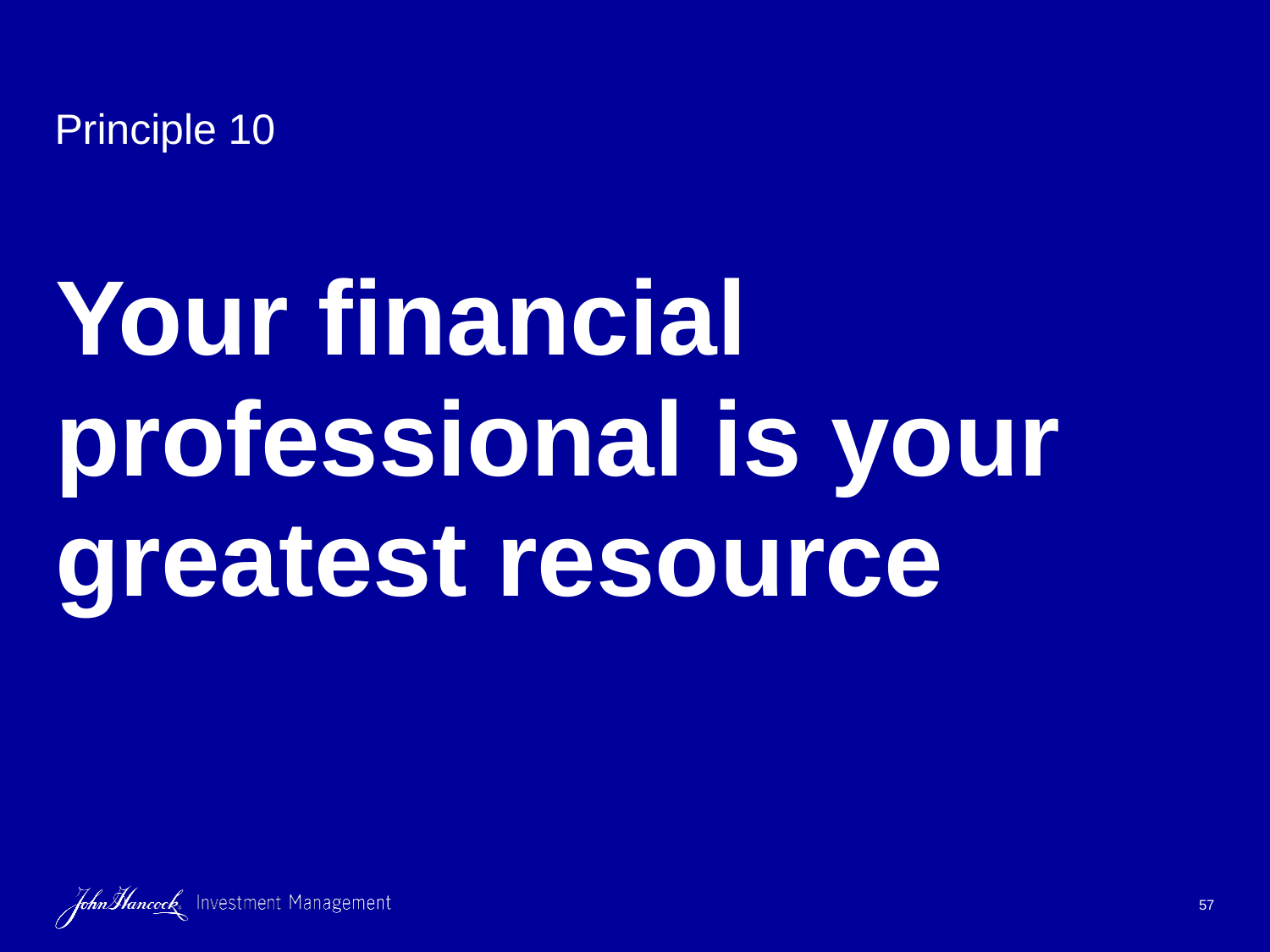

Principle 10
# Your financial professional is your greatest resource
57